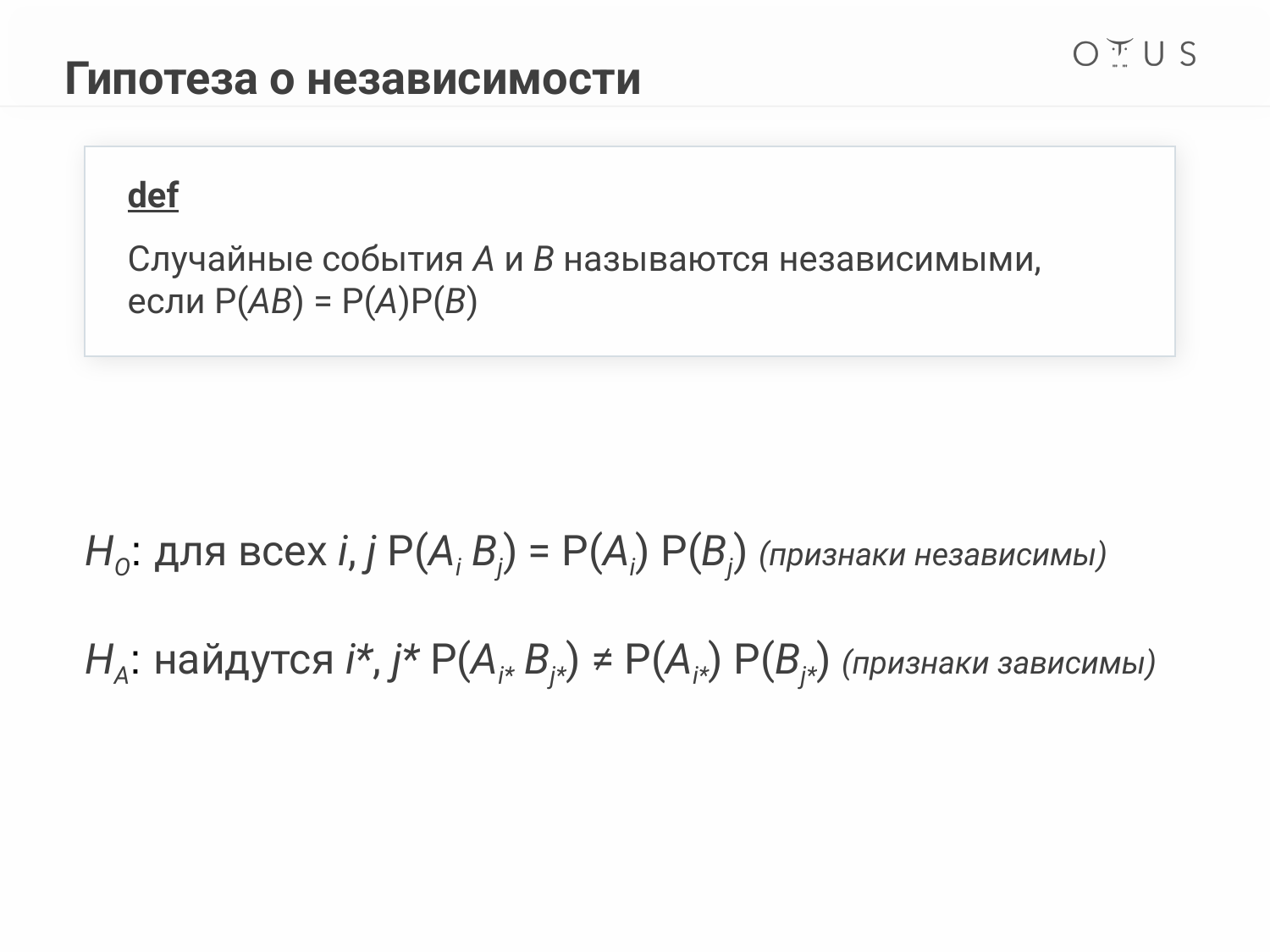

# Гипотеза о независимости

def
Cлучайные события A и B называются независимыми, если P(AB) = P(A)P(B)

HO: для всех i, j P(Ai Bj) = P(Ai) P(Bj) (признаки независимы)

HA: найдутся i*, j* P(Ai* Bj*) ≠ P(Ai*) P(Bj*) (признаки зависимы)